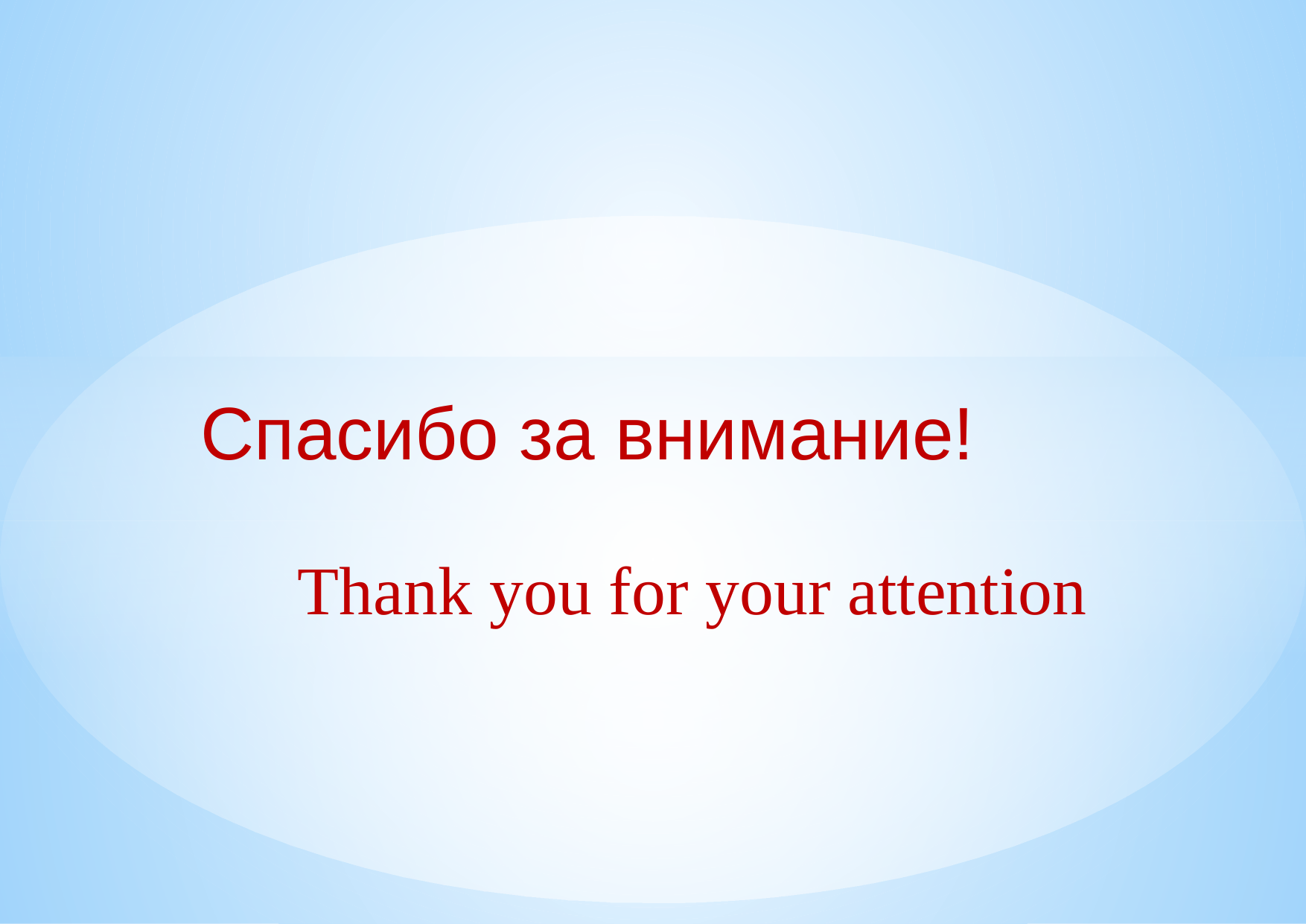

Спасибо за внимание!
Thank you for your attention